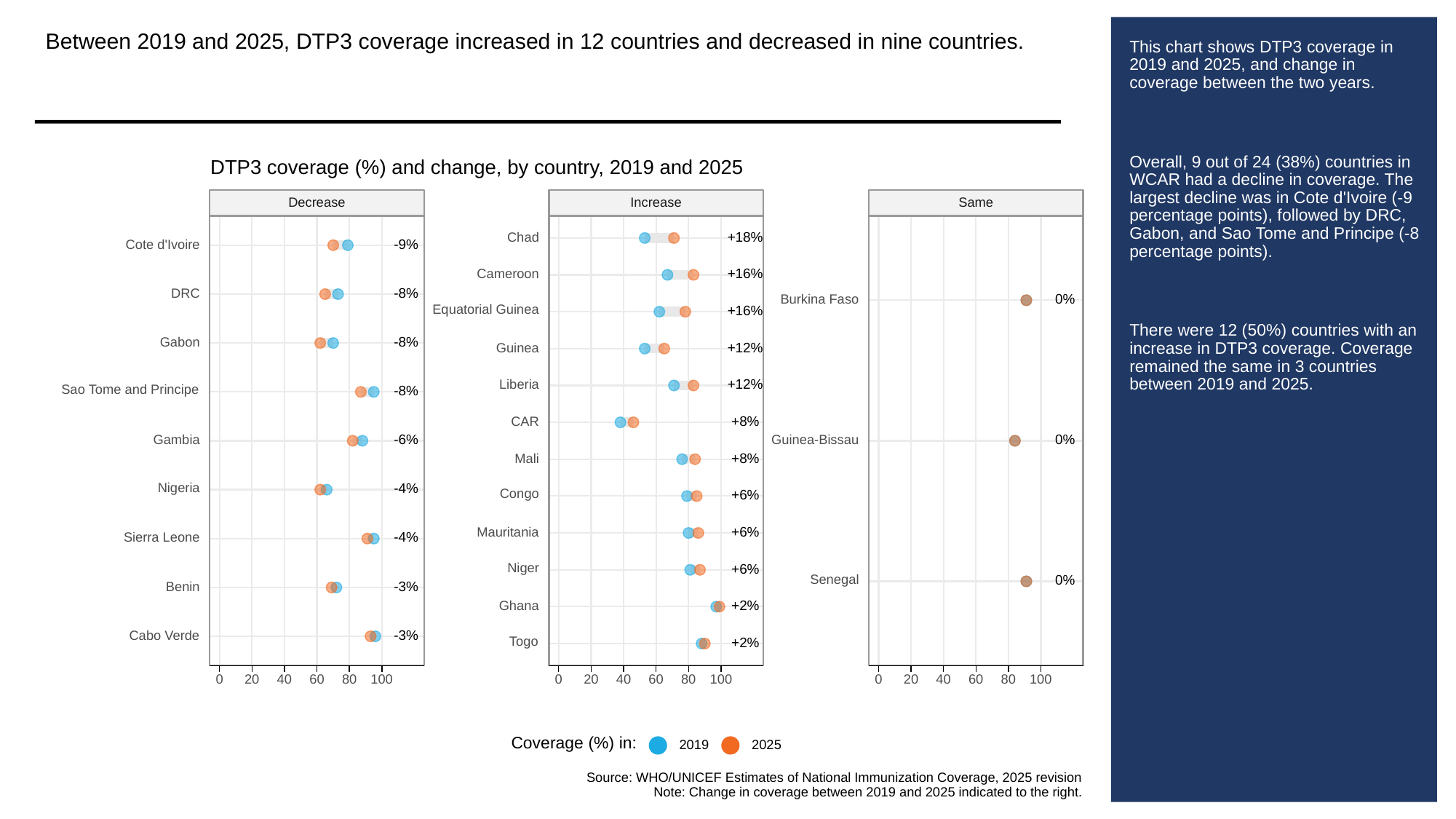

Between 2019 and 2025, DTP3 coverage increased in 12 countries and decreased in nine countries.
# This chart shows DTP3 coverage in 2019 and 2025, and change in coverage between the two years.

Overall, 9 out of 24 (38%) countries in WCAR had a decline in coverage. The largest decline was in Cote d'Ivoire (-9 percentage points), followed by DRC, Gabon, and Sao Tome and Principe (-8 percentage points).

There were 12 (50%) countries with an increase in DTP3 coverage. Coverage remained the same in 3 countries between 2019 and 2025.

DTP3 coverage (%) and change, by country, 2019 and 2025

Same
Decrease
Increase

+18%

Chad

-9%

Cote d'Ivoire

+16%

Cameroon

-8%

DRC

0%

Burkina Faso

Equatorial Guinea
+16%

-8%

Gabon

+12%

Guinea

+12%

Liberia
Sao Tome and Principe

-8%

+8%

CAR

-6%
0%

Gambia
Guinea-Bissau

+8%

Mali

Nigeria
-4%

Congo

+6%

+6%

Mauritania

-4%

Sierra Leone

Niger
+6%

Senegal
0%

-3%

Benin

+2%

Ghana

-3%

Cabo Verde

Togo

+2%

0
20
40
60
80
100
0
20
40
60
80
100
0
20
40
60
80
100
Coverage (%) in:

2019
2025
Source: WHO/UNICEF Estimates of National Immunization Coverage, 2025 revision
Note: Change in coverage between 2019 and 2025 indicated to the right.